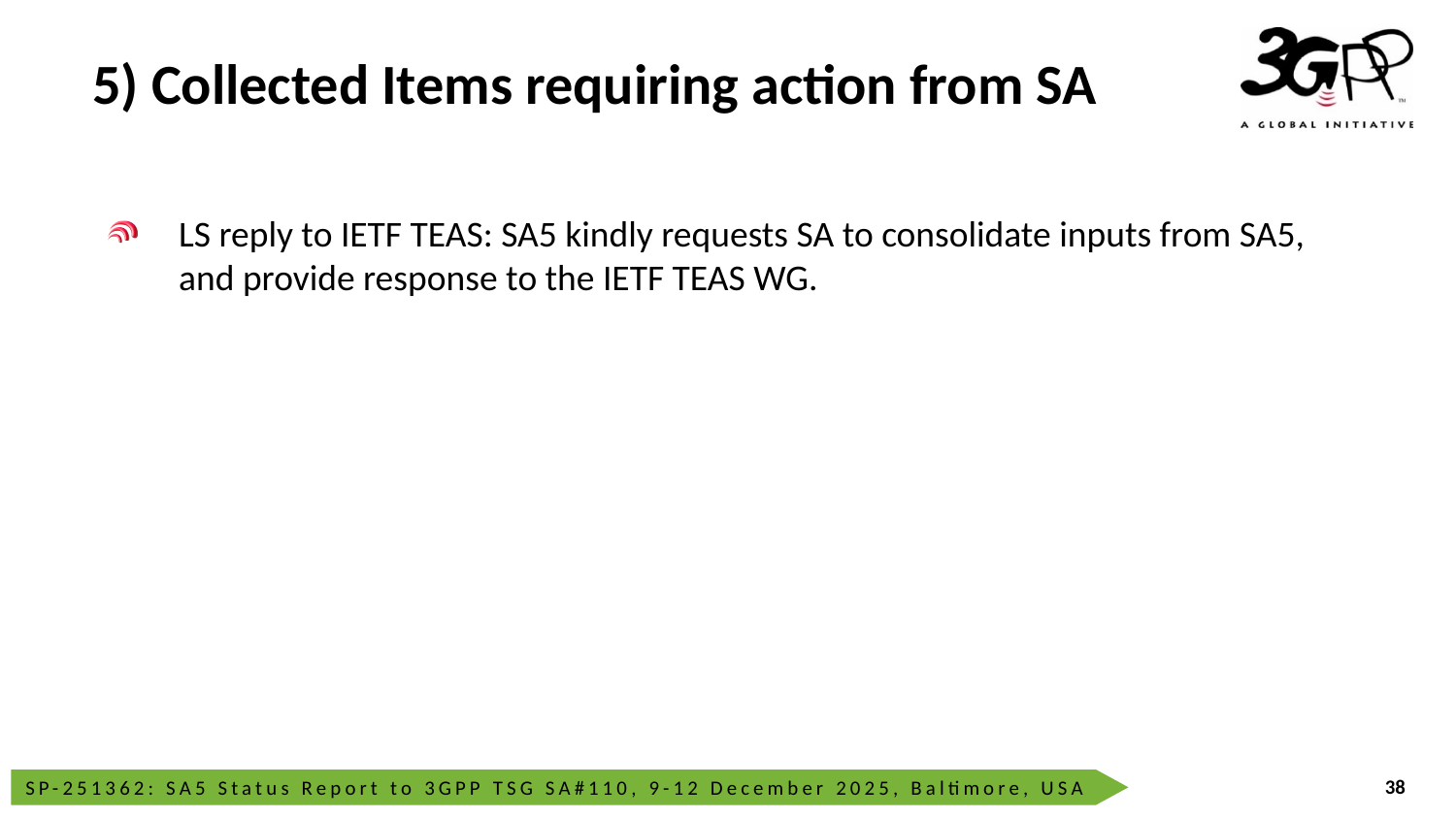

# 5) Collected Items requiring action from SA
LS reply to IETF TEAS: SA5 kindly requests SA to consolidate inputs from SA5, and provide response to the IETF TEAS WG.